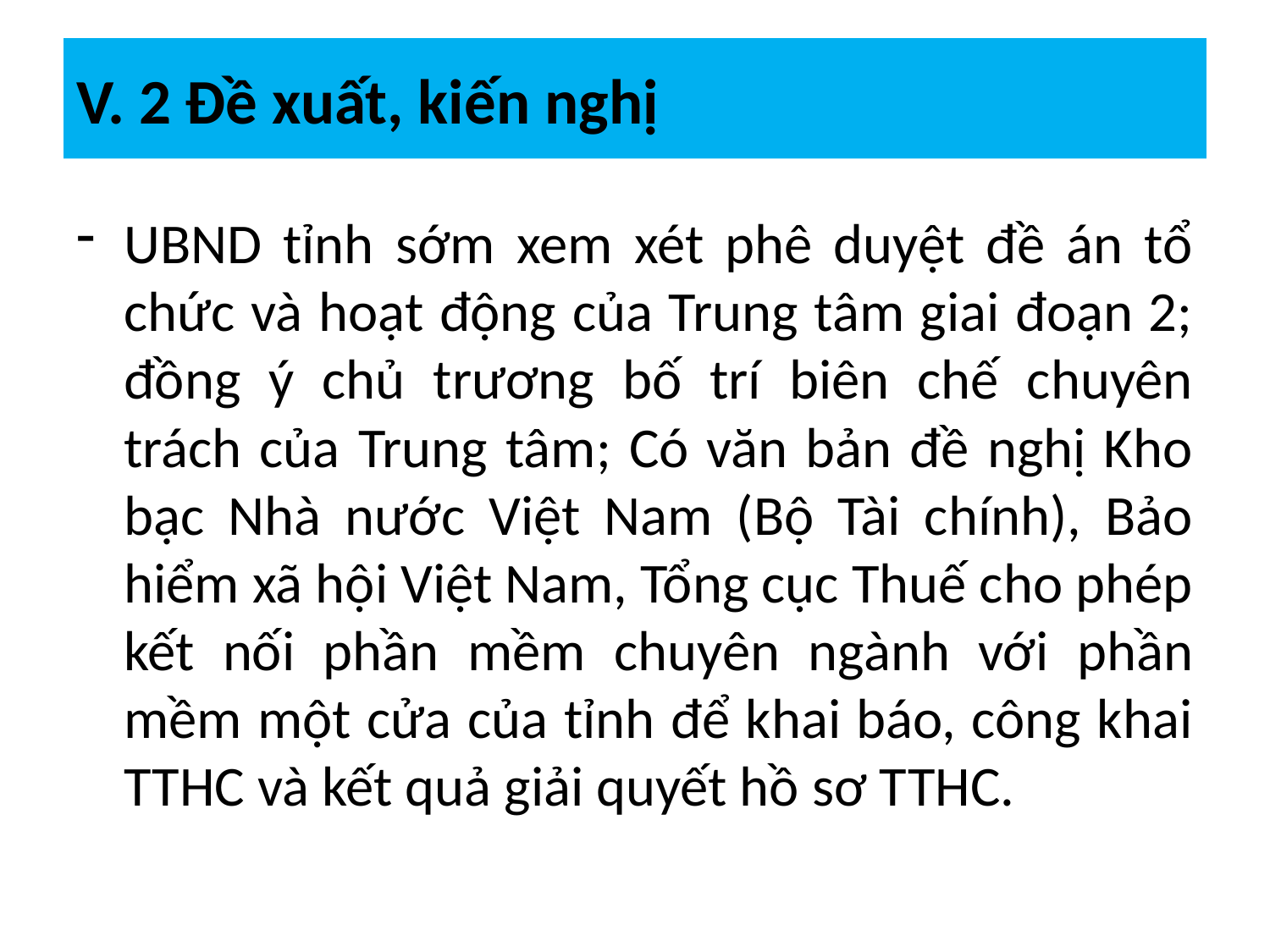

# V. 2 Đề xuất, kiến nghị
UBND tỉnh sớm xem xét phê duyệt đề án tổ chức và hoạt động của Trung tâm giai đoạn 2; đồng ý chủ trương bố trí biên chế chuyên trách của Trung tâm; Có văn bản đề nghị Kho bạc Nhà nước Việt Nam (Bộ Tài chính), Bảo hiểm xã hội Việt Nam, Tổng cục Thuế cho phép kết nối phần mềm chuyên ngành với phần mềm một cửa của tỉnh để khai báo, công khai TTHC và kết quả giải quyết hồ sơ TTHC.